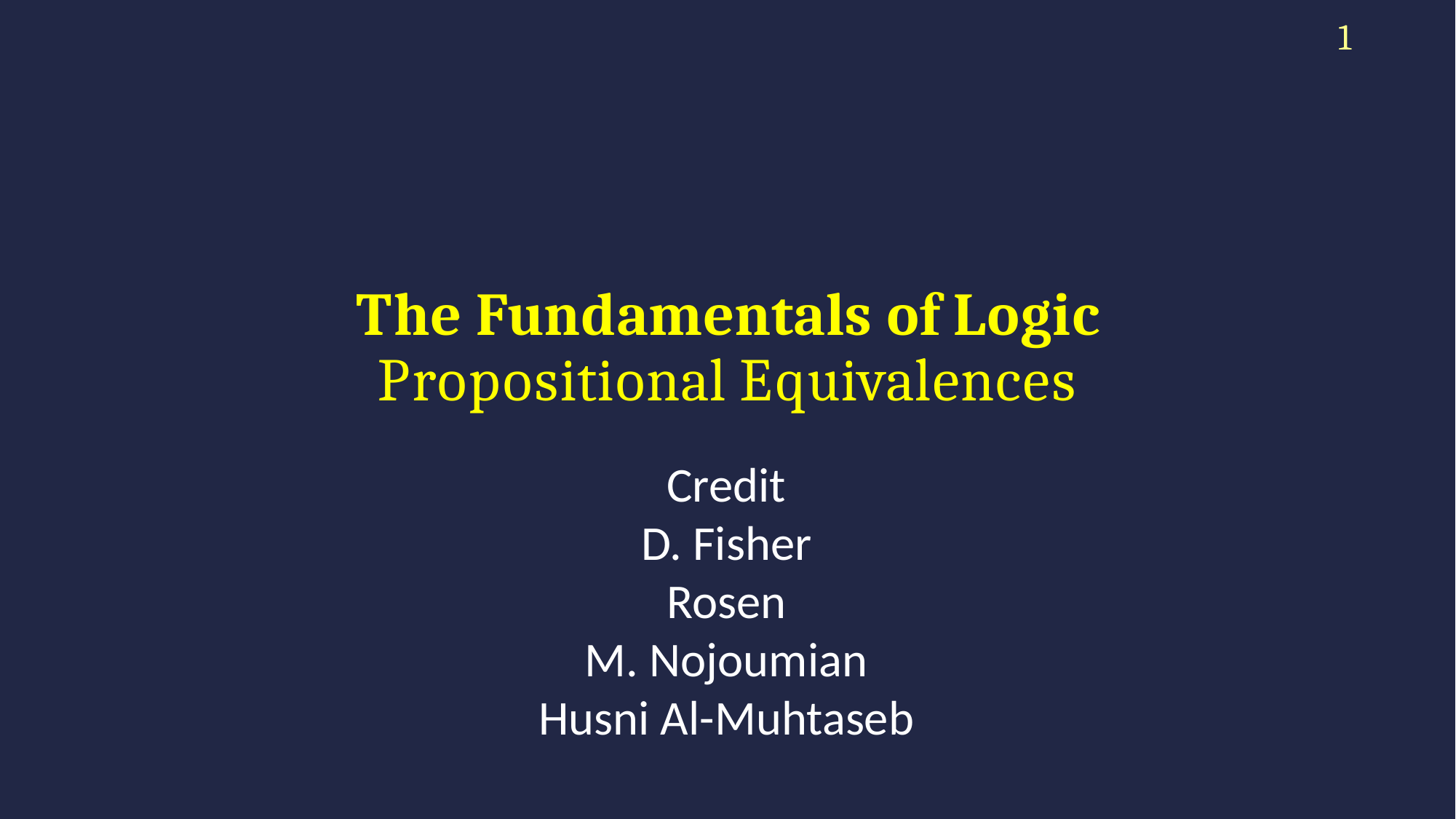

1
# The Fundamentals of Logic Propositional Equivalences
Credit
D. Fisher
Rosen
M. Nojoumian
Husni Al-Muhtaseb